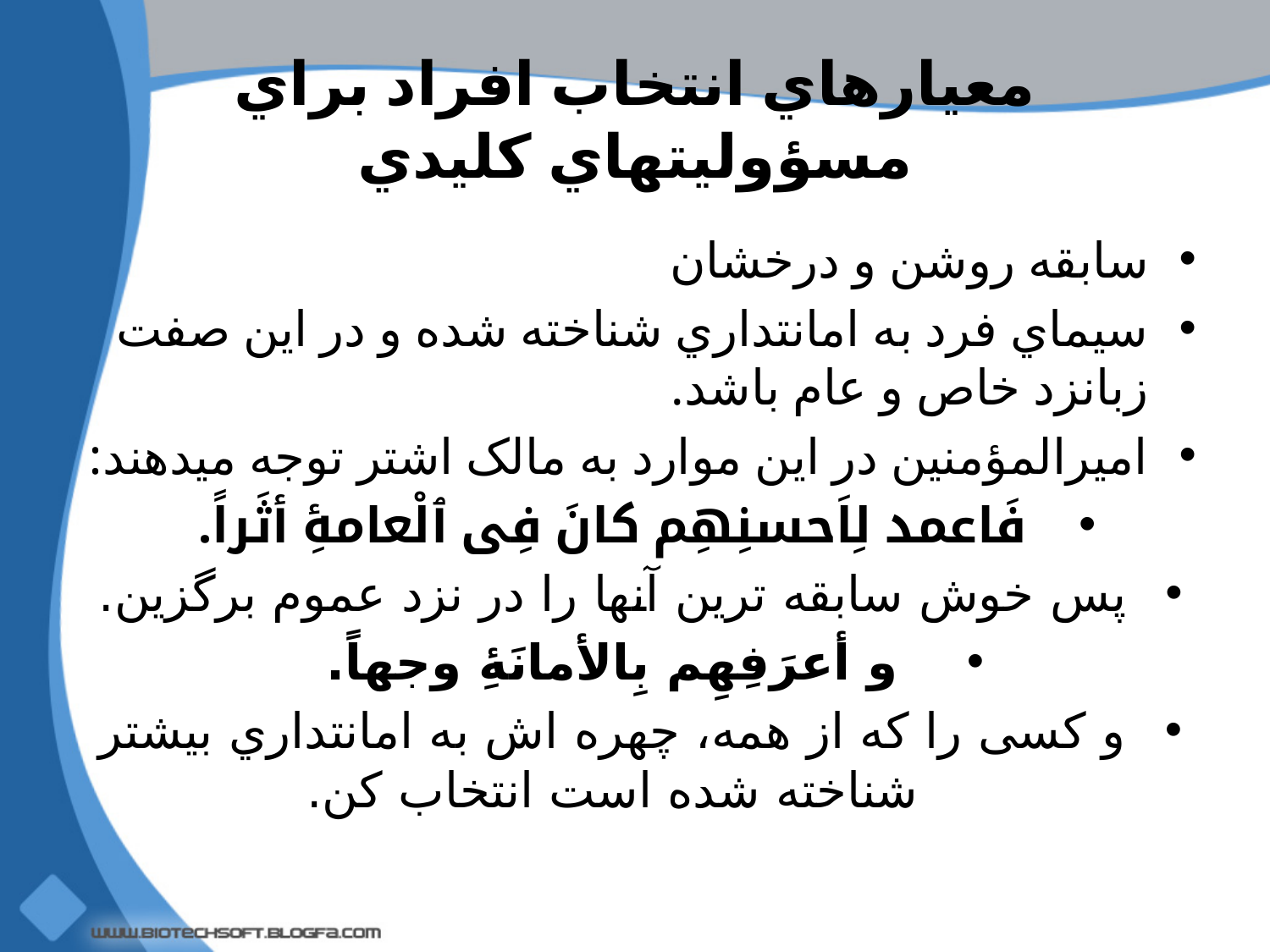

# معیارهاي انتخاب افراد براي مسؤولیتهاي کلیدي
سابقه روشن و درخشان
سیماي فرد به امانتداري شناخته شده و در این صفت زبانزد خاص و عام باشد.
امیرالمؤمنین در این موارد به مالک اشتر توجه میدهند:
فَاعمد لِاَحسنِهِم کانَ فِی ٱلْعامۀِ أثَراً.
پس خوش سابقه ترین آنها را در نزد عموم برگزین.
و أعرَفِهِم بِالأمانَۀِ وجهاً.
و کسی را که از همه، چهره اش به امانتداري بیشتر شناخته شده است انتخاب کن.